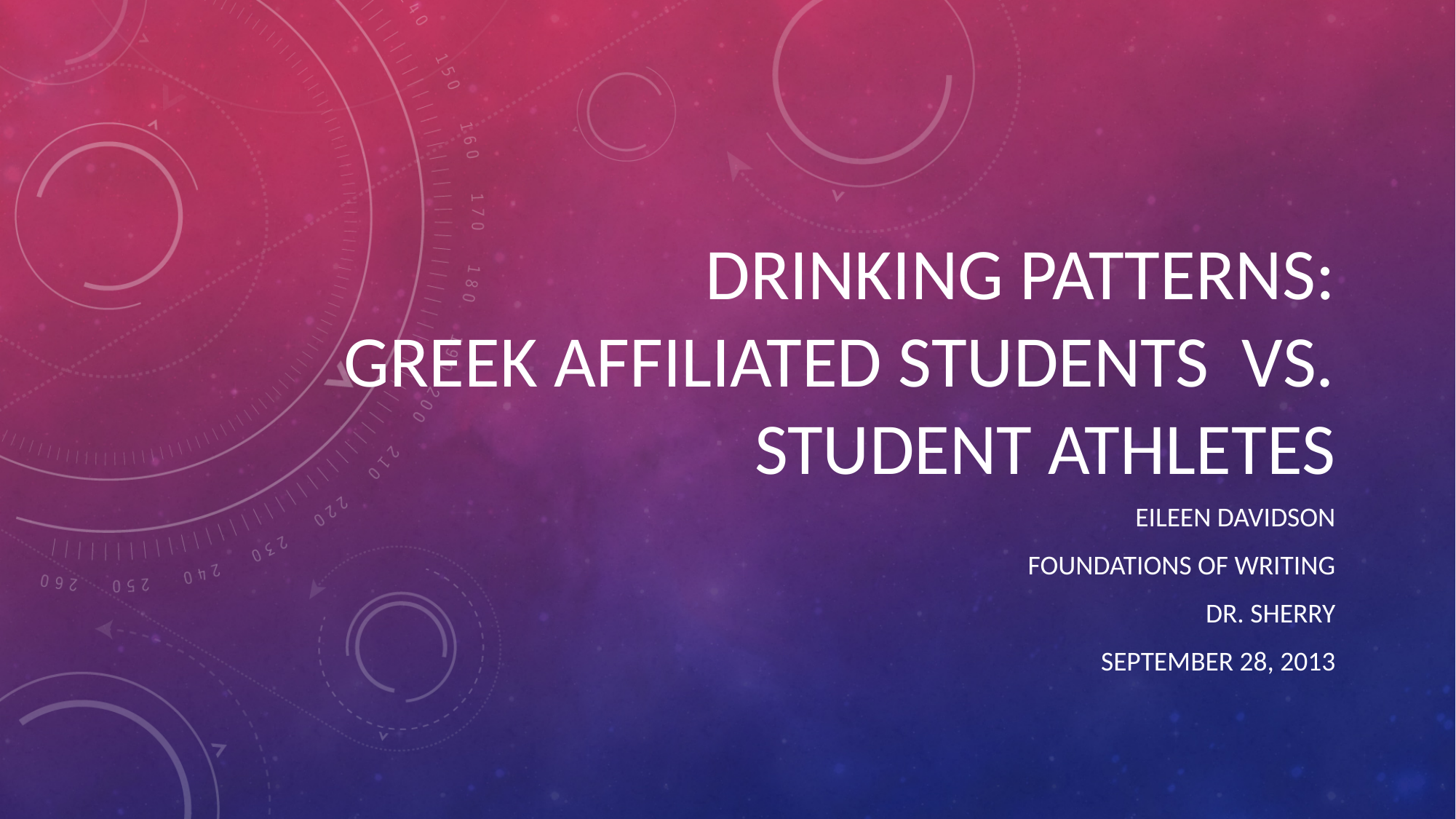

# Drinking patterns: Greek affiliated students  vs. student athletes
Eileen Davidson
Foundations of writing
Dr. sherry
September 28, 2013